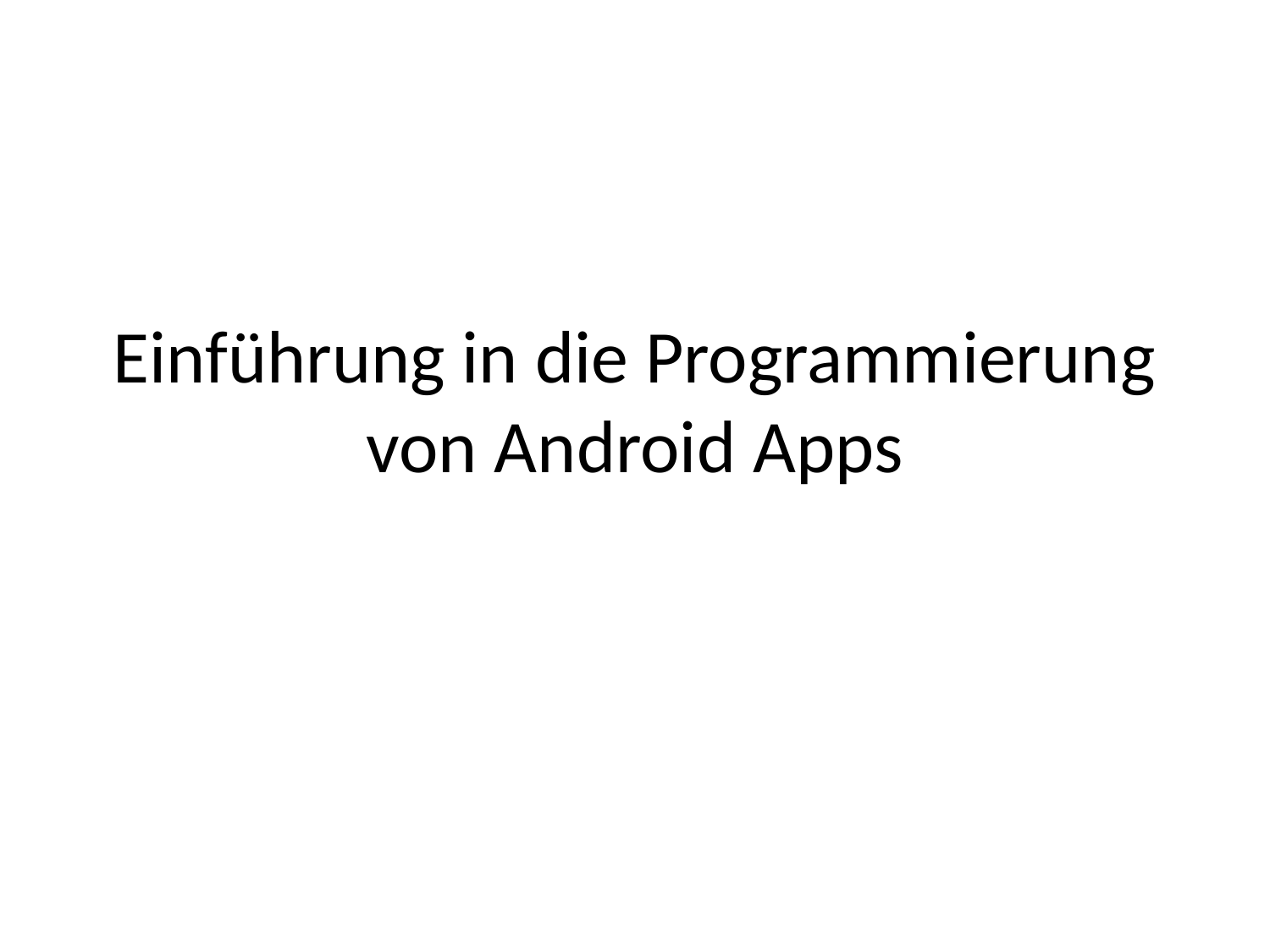

# Einführung in die Programmierung von Android Apps